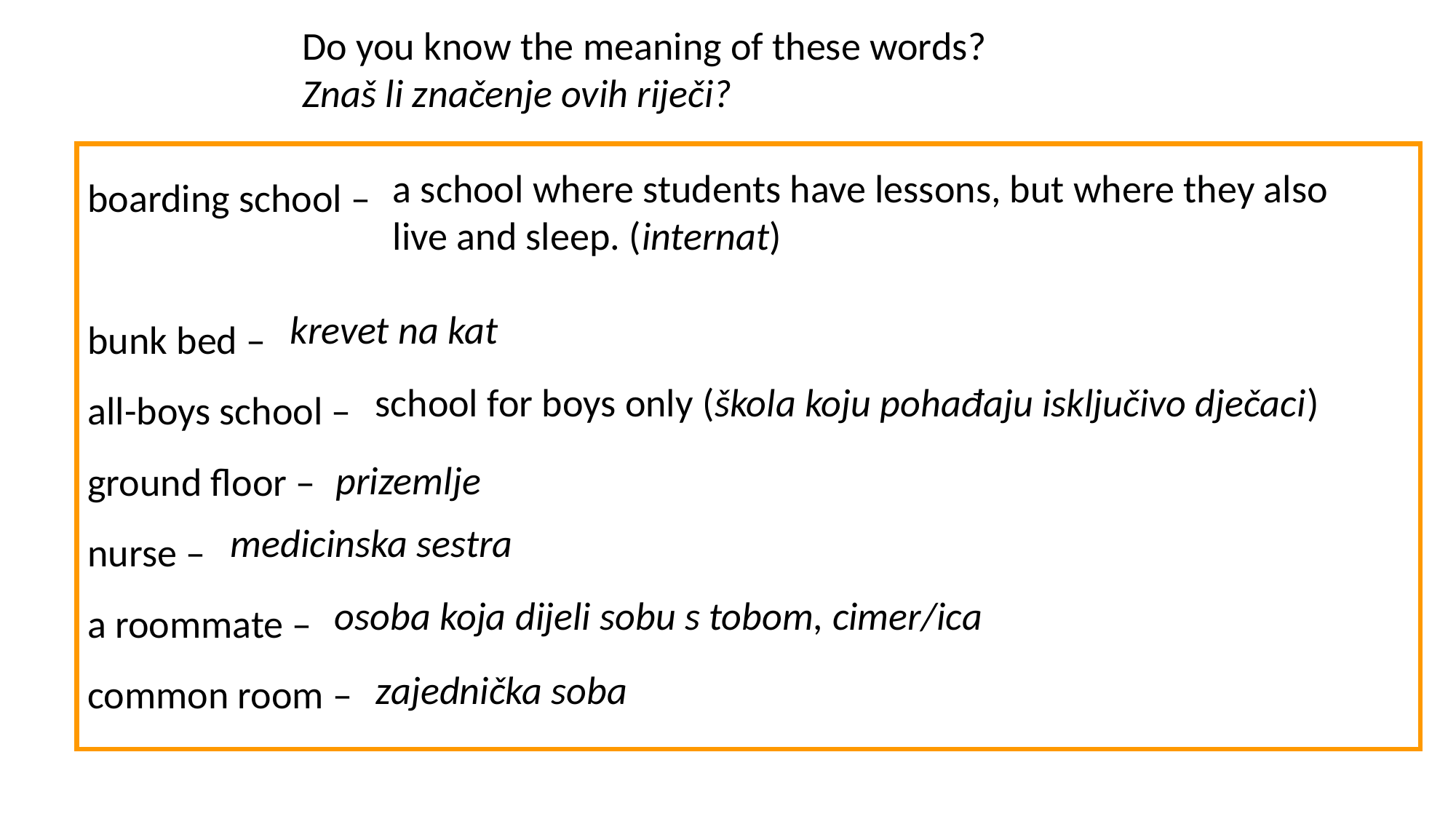

Do you know the meaning of these words?
Znaš li značenje ovih riječi?

boarding school –

bunk bed –
all-boys school –
ground floor –
nurse –
a roommate –
common room –
a school where students have lessons, but where they also live and sleep. (internat)
krevet na kat

school for boys only (škola koju pohađaju isključivo dječaci)

prizemlje
medicinska sestra
osoba koja dijeli sobu s tobom, cimer/ica

zajednička soba